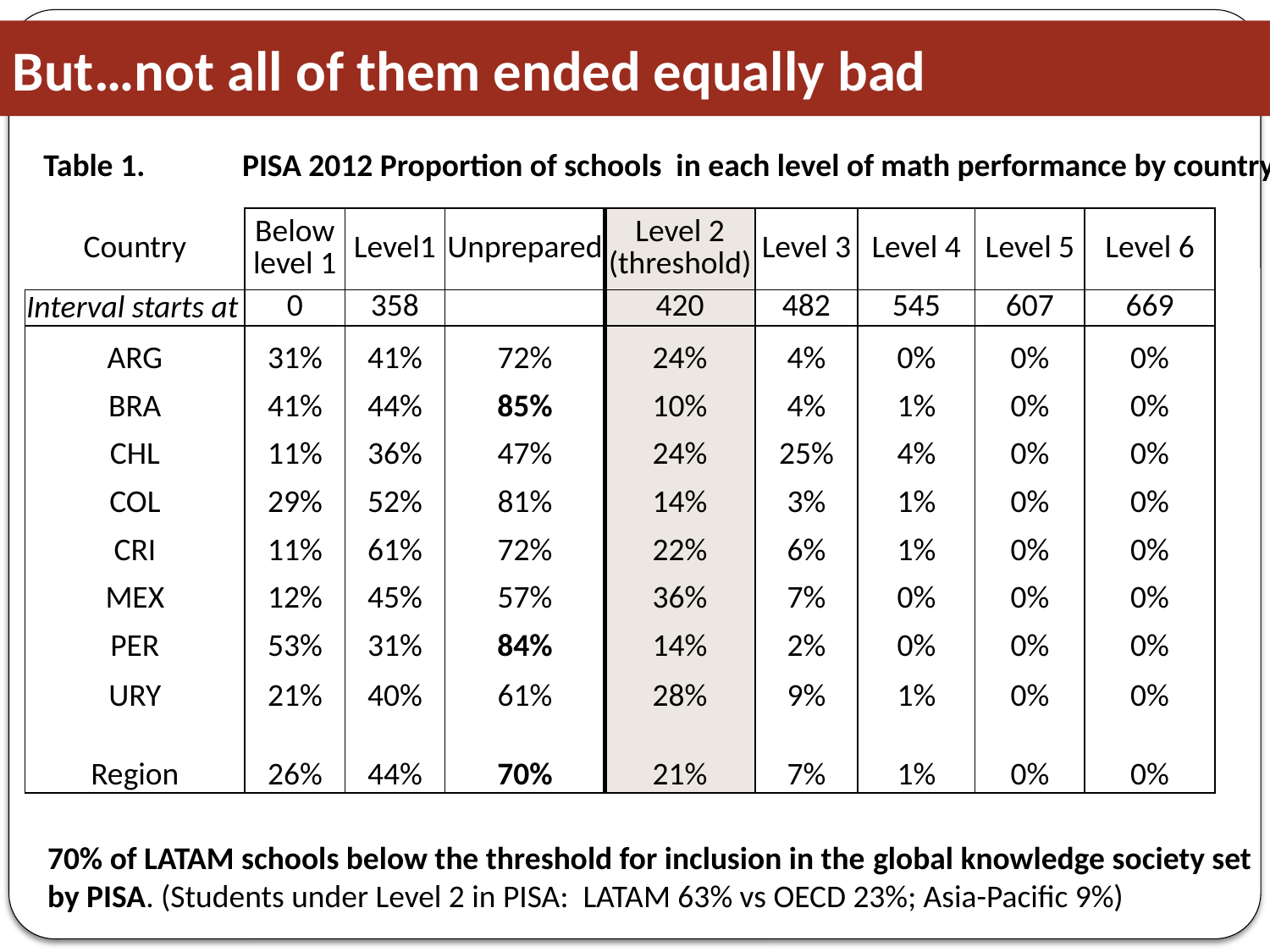

But…not all of them ended equally bad
Table 1.	PISA 2012 Proportion of schools  in each level of math performance by country
| Country | Below level 1 | Level1 | Unprepared | Level 2 (threshold) | Level 3 | Level 4 | Level 5 | Level 6 |
| --- | --- | --- | --- | --- | --- | --- | --- | --- |
| Interval starts at | 0 | 358 |  | 420 | 482 | 545 | 607 | 669 |
| ARG | 31% | 41% | 72% | 24% | 4% | 0% | 0% | 0% |
| BRA | 41% | 44% | 85% | 10% | 4% | 1% | 0% | 0% |
| CHL | 11% | 36% | 47% | 24% | 25% | 4% | 0% | 0% |
| COL | 29% | 52% | 81% | 14% | 3% | 1% | 0% | 0% |
| CRI | 11% | 61% | 72% | 22% | 6% | 1% | 0% | 0% |
| MEX | 12% | 45% | 57% | 36% | 7% | 0% | 0% | 0% |
| PER | 53% | 31% | 84% | 14% | 2% | 0% | 0% | 0% |
| URY | 21% | 40% | 61% | 28% | 9% | 1% | 0% | 0% |
| Region | 26% | 44% | 70% | 21% | 7% | 1% | 0% | 0% |
70% of LATAM schools below the threshold for inclusion in the global knowledge society set by PISA. (Students under Level 2 in PISA:  LATAM 63% vs OECD 23%; Asia-Pacific 9%)